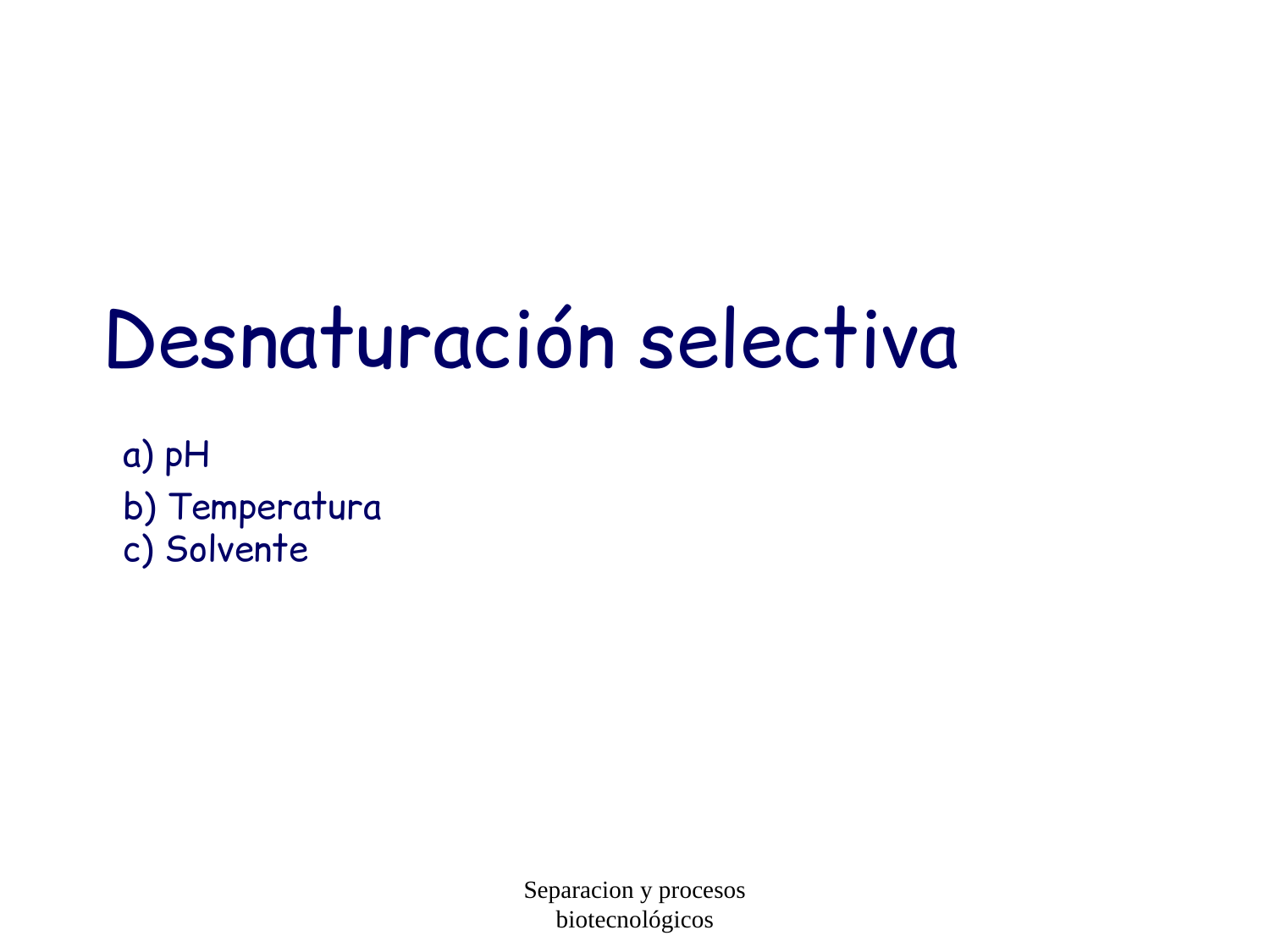

# Desnaturación selectiva a) pH b) Temperatura c) Solvente
Separacion y procesos biotecnológicos